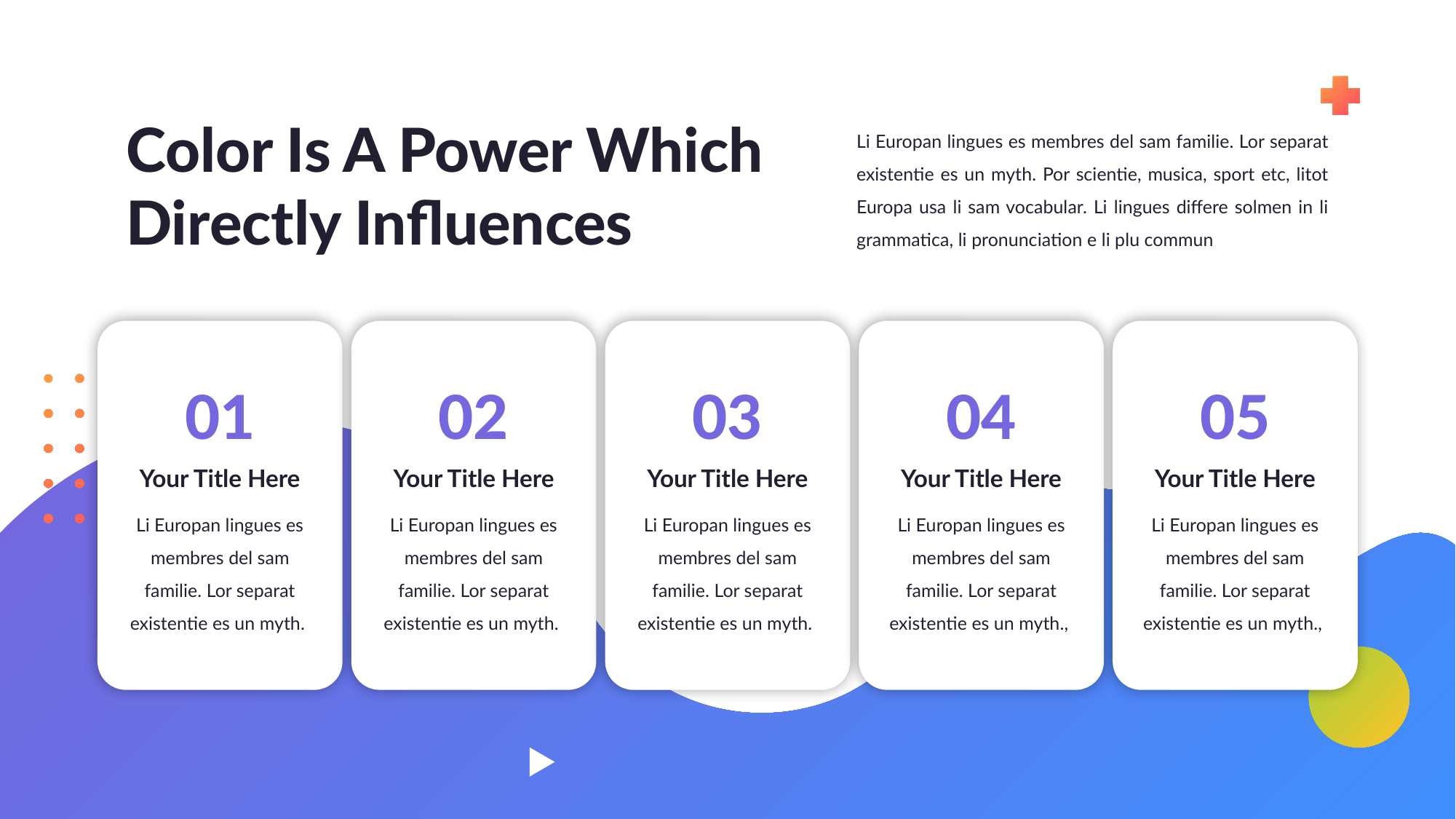

Color Is A Power Which Directly Influences
Li Europan lingues es membres del sam familie. Lor separat existentie es un myth. Por scientie, musica, sport etc, litot Europa usa li sam vocabular. Li lingues differe solmen in li grammatica, li pronunciation e li plu commun

01
02
03
04
05

Your Title Here
Your Title Here
Your Title Here
Your Title Here
Your Title Here
Li Europan lingues es membres del sam familie. Lor separat existentie es un myth.
Li Europan lingues es membres del sam familie. Lor separat existentie es un myth.
Li Europan lingues es membres del sam familie. Lor separat existentie es un myth.
Li Europan lingues es membres del sam familie. Lor separat existentie es un myth.,
Li Europan lingues es membres del sam familie. Lor separat existentie es un myth.,